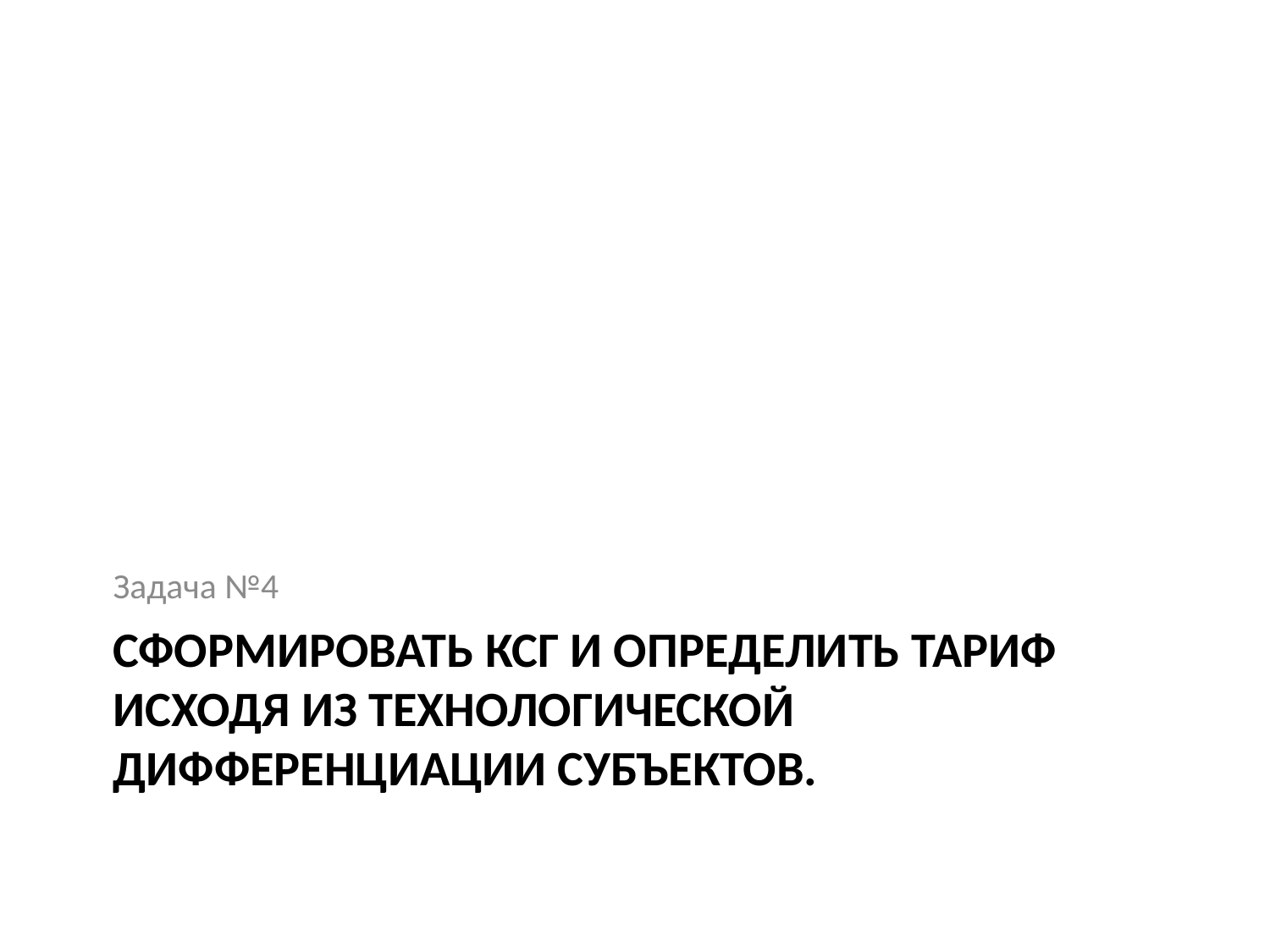

Задача №4
# Сформировать КСГ и определить тариф исходя из технологической дифференциации субъектов.